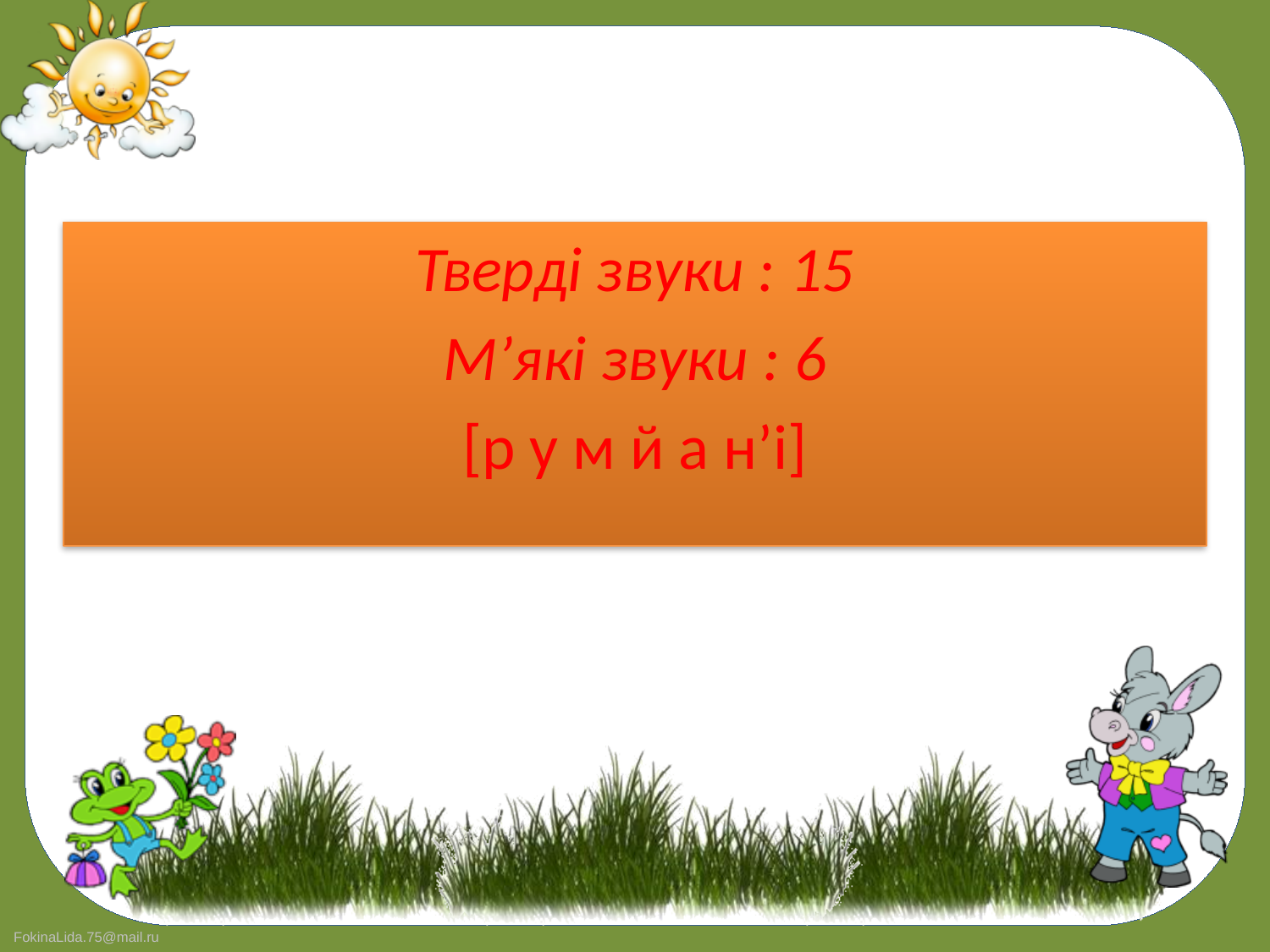

Тверді звуки : 15
М’які звуки : 6
[р у м й а н’і]